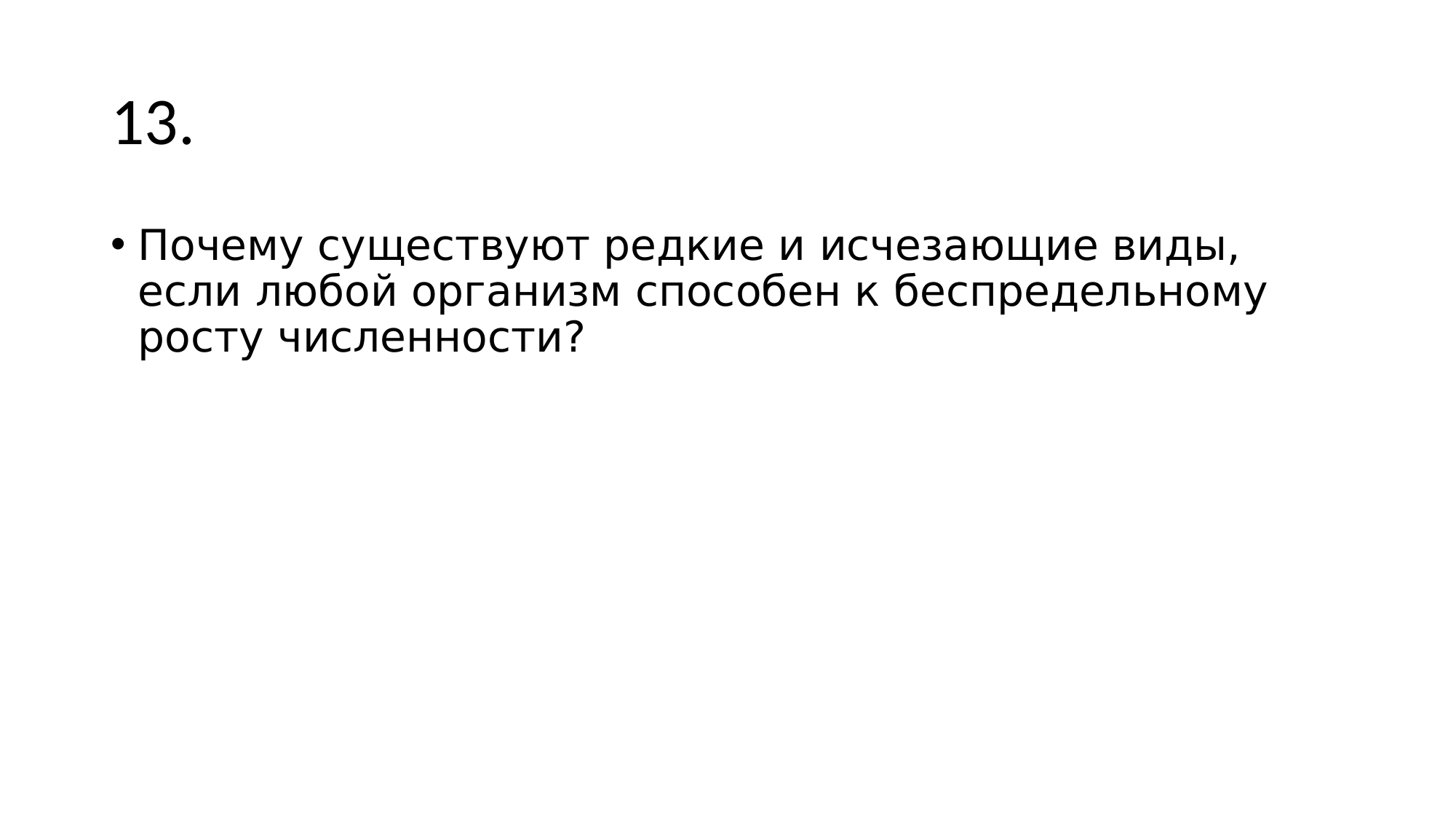

# 13.
Почему существуют редкие и исчезающие виды, если любой организм способен к беспредельному росту численности?